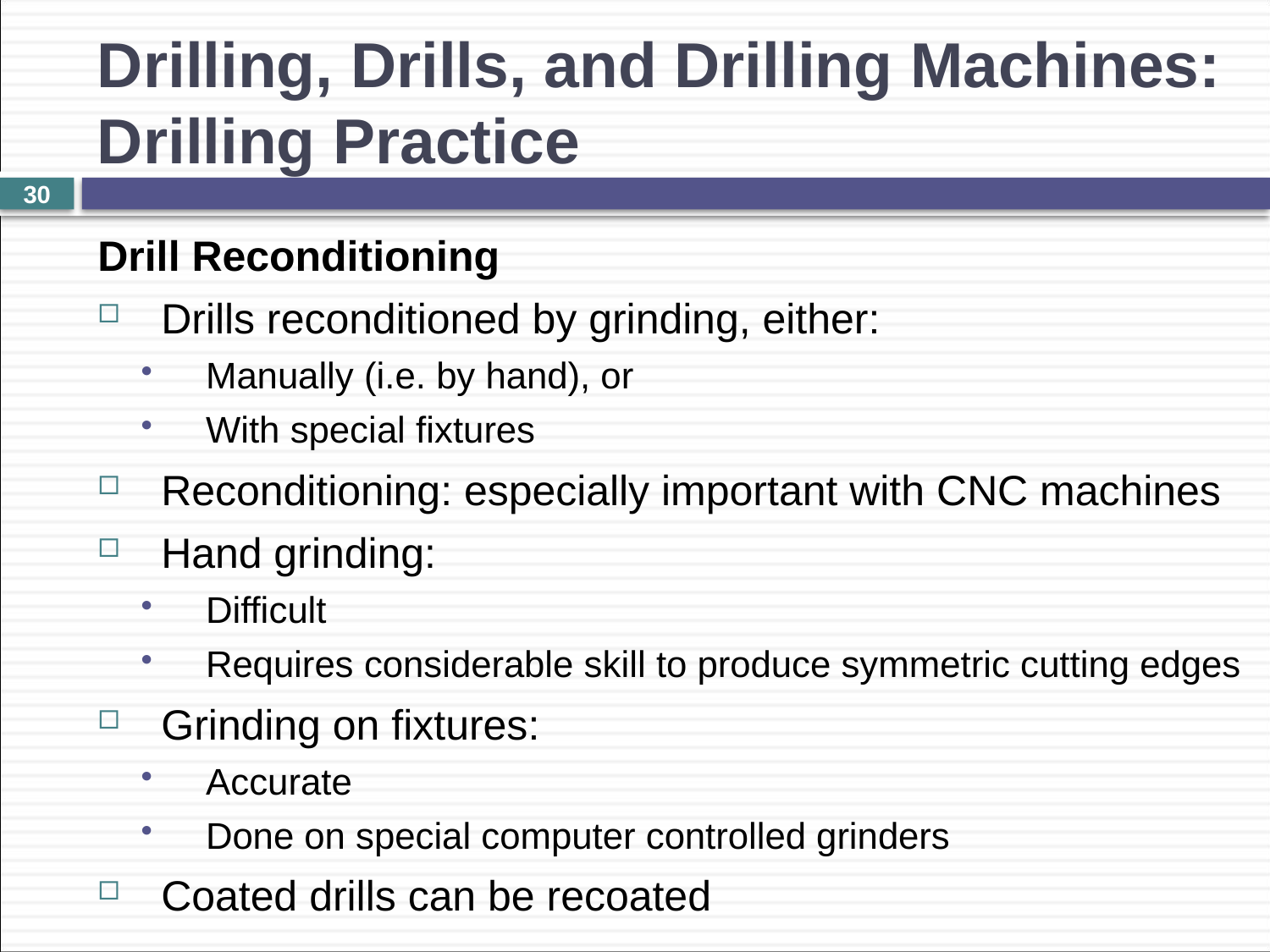

Drilling, Drills, and Drilling Machines:
Drilling Practice
30
Drill Reconditioning
Drills reconditioned by grinding, either:
Manually (i.e. by hand), or
With special fixtures
Reconditioning: especially important with CNC machines
Hand grinding:
Difficult
Requires considerable skill to produce symmetric cutting edges
Grinding on fixtures:
Accurate
Done on special computer controlled grinders
Coated drills can be recoated